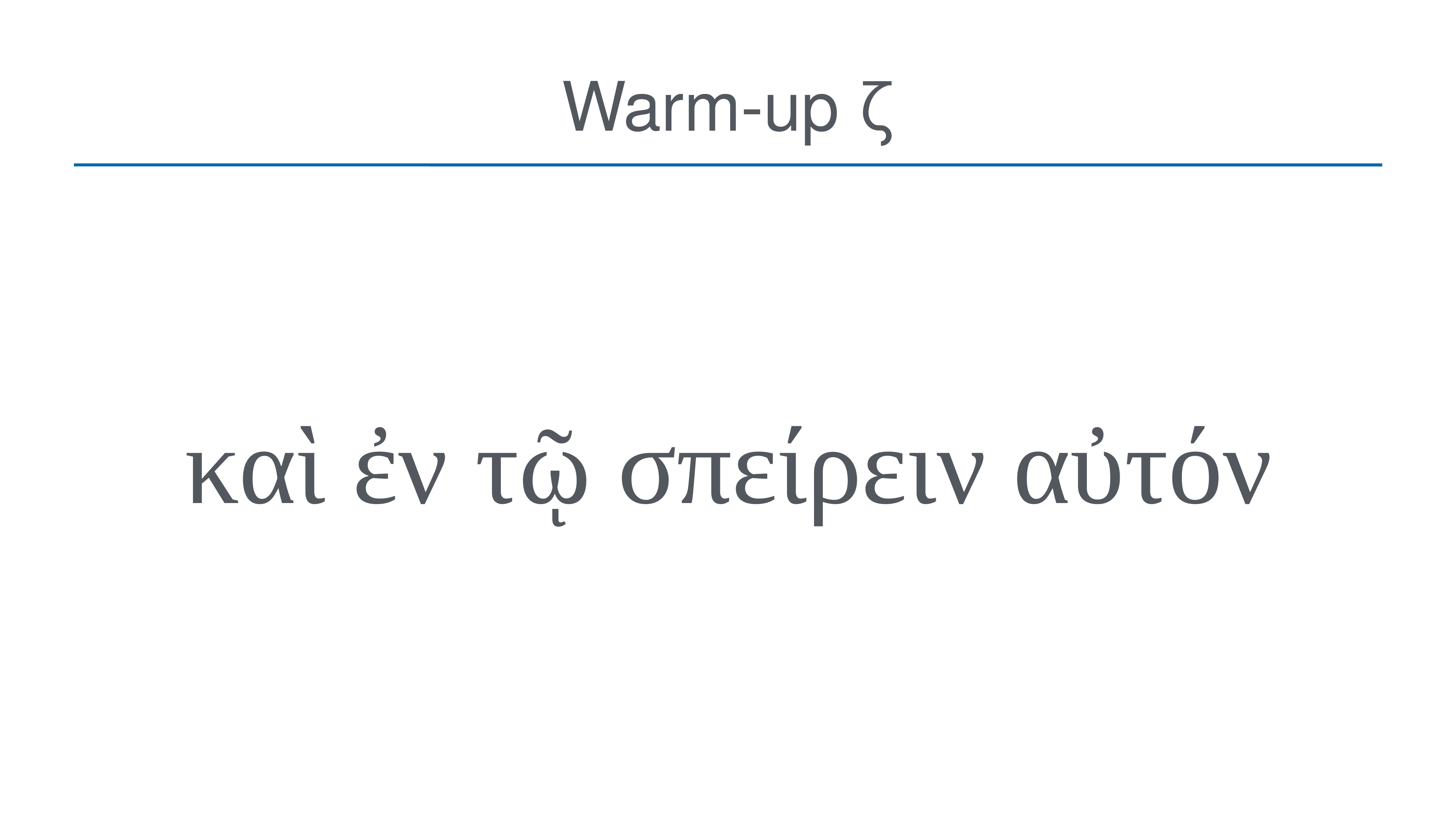

# Warm-up ζ
καὶ ἐν τῷ σπείρειν αὐτόν